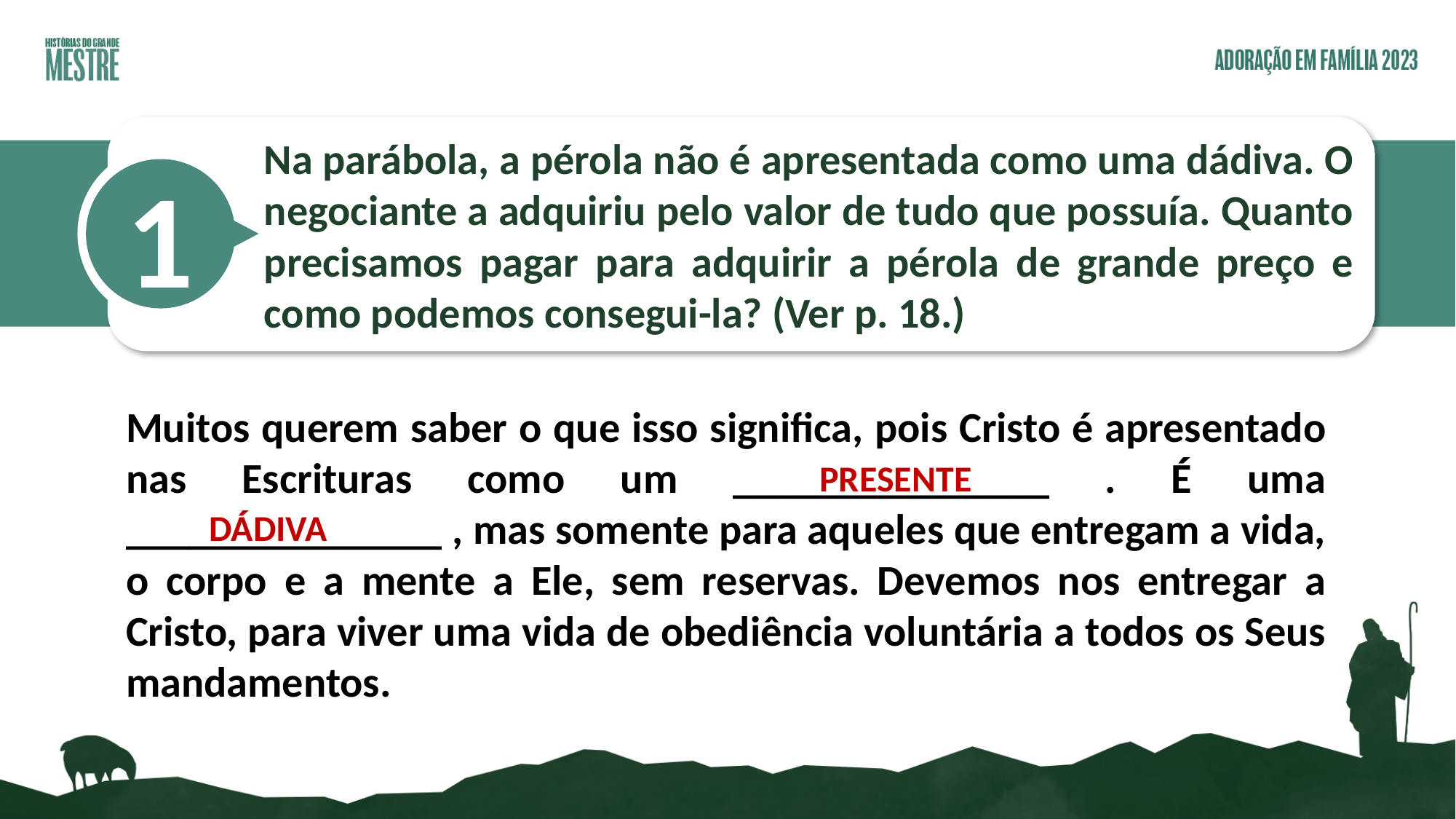

Na parábola, a pérola não é apresentada como uma dádiva. O negociante a adquiriu pelo valor de tudo que possuía. Quanto precisamos pagar para adquirir a pérola de grande preço e como podemos consegui-la? (Ver p. 18.)

1

Muitos querem saber o que isso significa, pois Cristo é apresentado nas Escrituras como um _______________ . É uma _______________ , mas somente para aqueles que entregam a vida, o corpo e a mente a Ele, sem reservas. Devemos nos entregar a Cristo, para viver uma vida de obediência voluntária a todos os Seus mandamentos.
PRESENTE
DÁDIVA